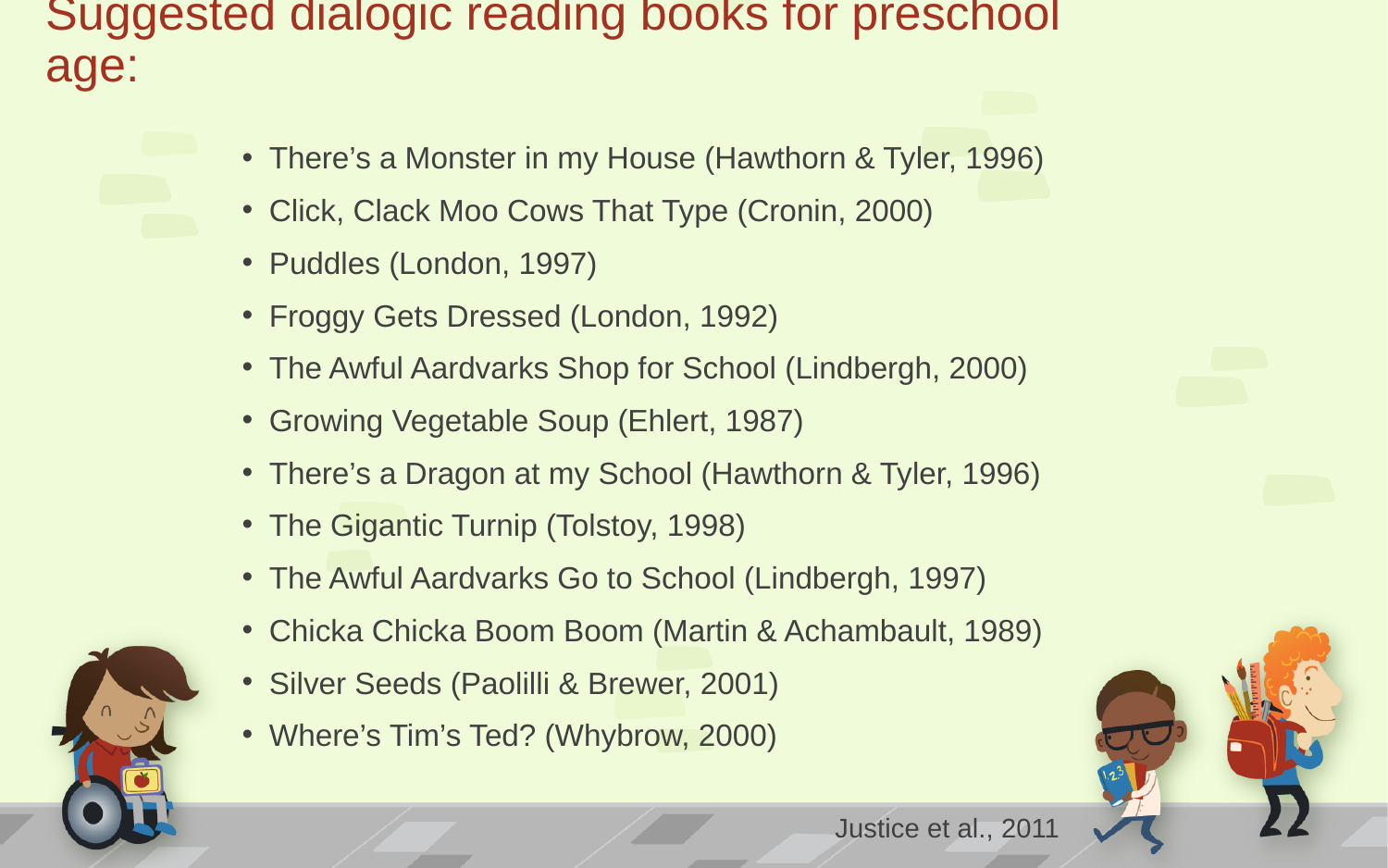

# Suggested dialogic reading books for preschool age:
There’s a Monster in my House (Hawthorn & Tyler, 1996)
Click, Clack Moo Cows That Type (Cronin, 2000)
Puddles (London, 1997)
Froggy Gets Dressed (London, 1992)
The Awful Aardvarks Shop for School (Lindbergh, 2000)
Growing Vegetable Soup (Ehlert, 1987)
There’s a Dragon at my School (Hawthorn & Tyler, 1996)
The Gigantic Turnip (Tolstoy, 1998)
The Awful Aardvarks Go to School (Lindbergh, 1997)
Chicka Chicka Boom Boom (Martin & Achambault, 1989)
Silver Seeds (Paolilli & Brewer, 2001)
Where’s Tim’s Ted? (Whybrow, 2000)

Justice et al., 2011